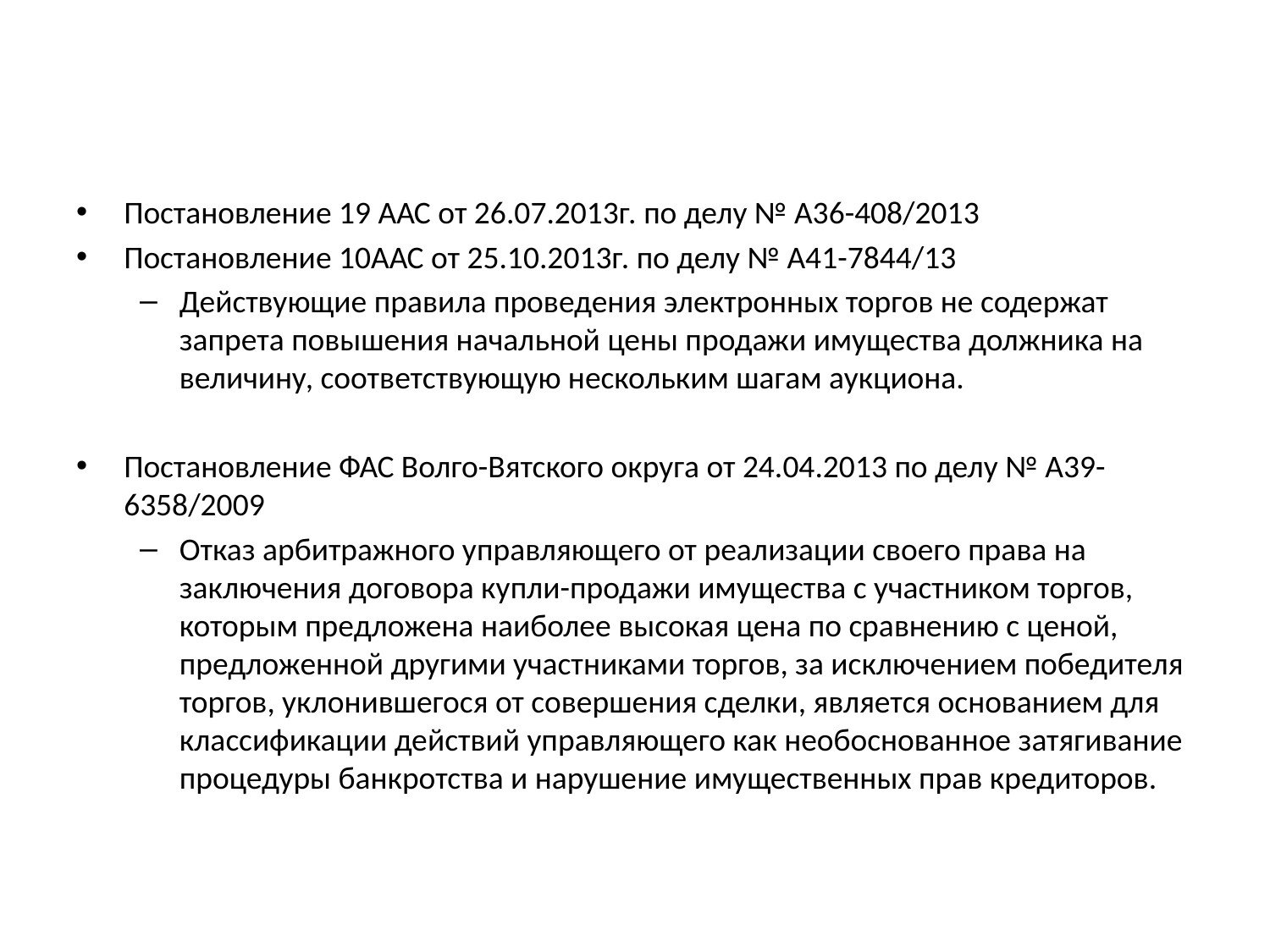

#
Постановление 19 ААС от 26.07.2013г. по делу № А36-408/2013
Постановление 10ААС от 25.10.2013г. по делу № А41-7844/13
Действующие правила проведения электронных торгов не содержат запрета повышения начальной цены продажи имущества должника на величину, соответствующую нескольким шагам аукциона.

Постановление ФАС Волго-Вятского округа от 24.04.2013 по делу № А39-6358/2009
Отказ арбитражного управляющего от реализации своего права на заключения договора купли-продажи имущества с участником торгов, которым предложена наиболее высокая цена по сравнению с ценой, предложенной другими участниками торгов, за исключением победителя торгов, уклонившегося от совершения сделки, является основанием для классификации действий управляющего как необоснованное затягивание процедуры банкротства и нарушение имущественных прав кредиторов.